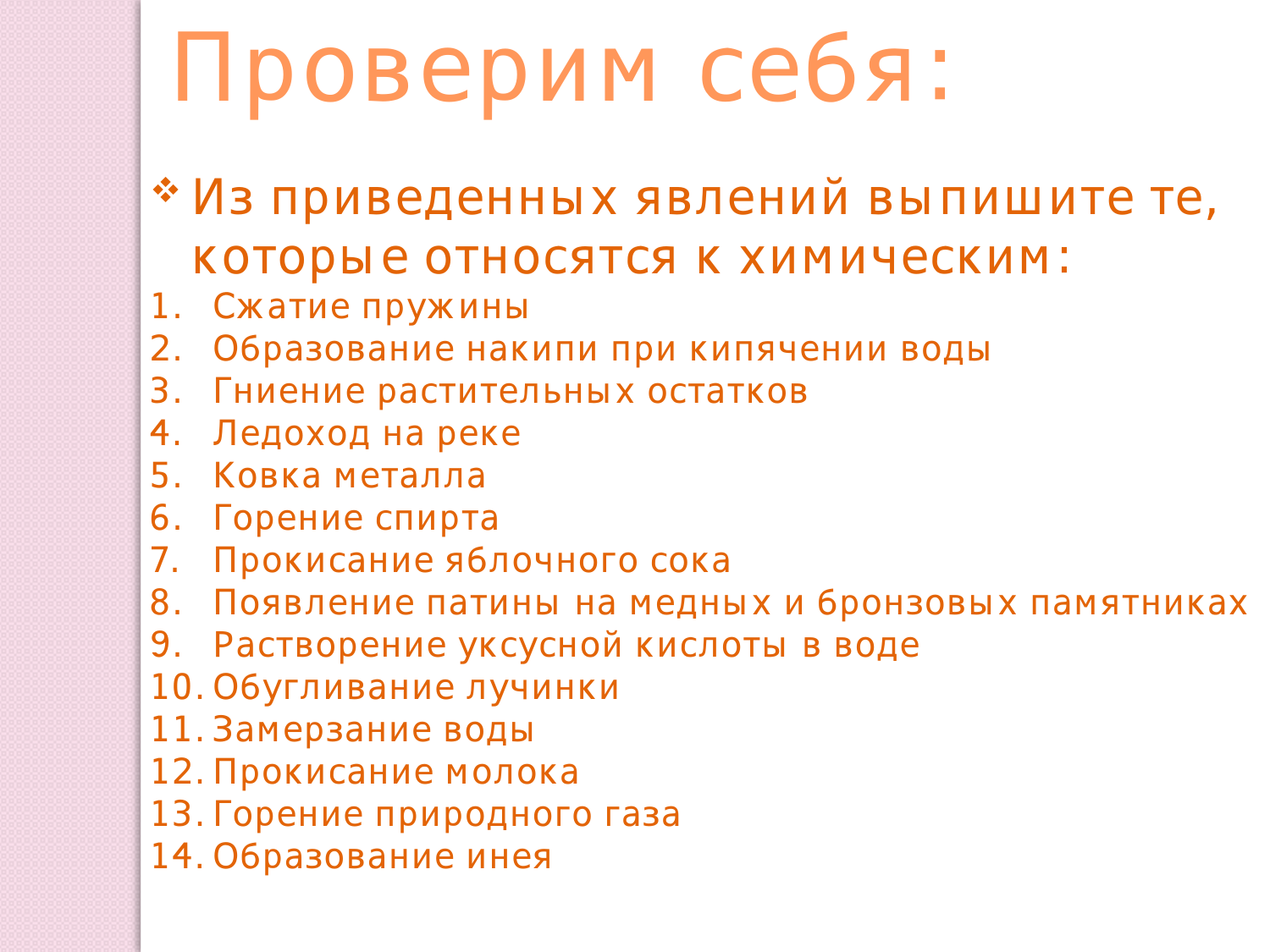

Проверим себя:
 Из приведенных явлений выпишите те,
   которые относятся к химическим:
Сжатие пружины
Образование накипи при кипячении воды
Гниение растительных остатков
Ледоход на реке
Ковка металла
Горение спирта
Прокисание яблочного сока
Появление патины на медных и бронзовых памятниках
Растворение уксусной кислоты в воде
Обугливание лучинки
Замерзание воды
Прокисание молока
Горение природного газа
Образование инея